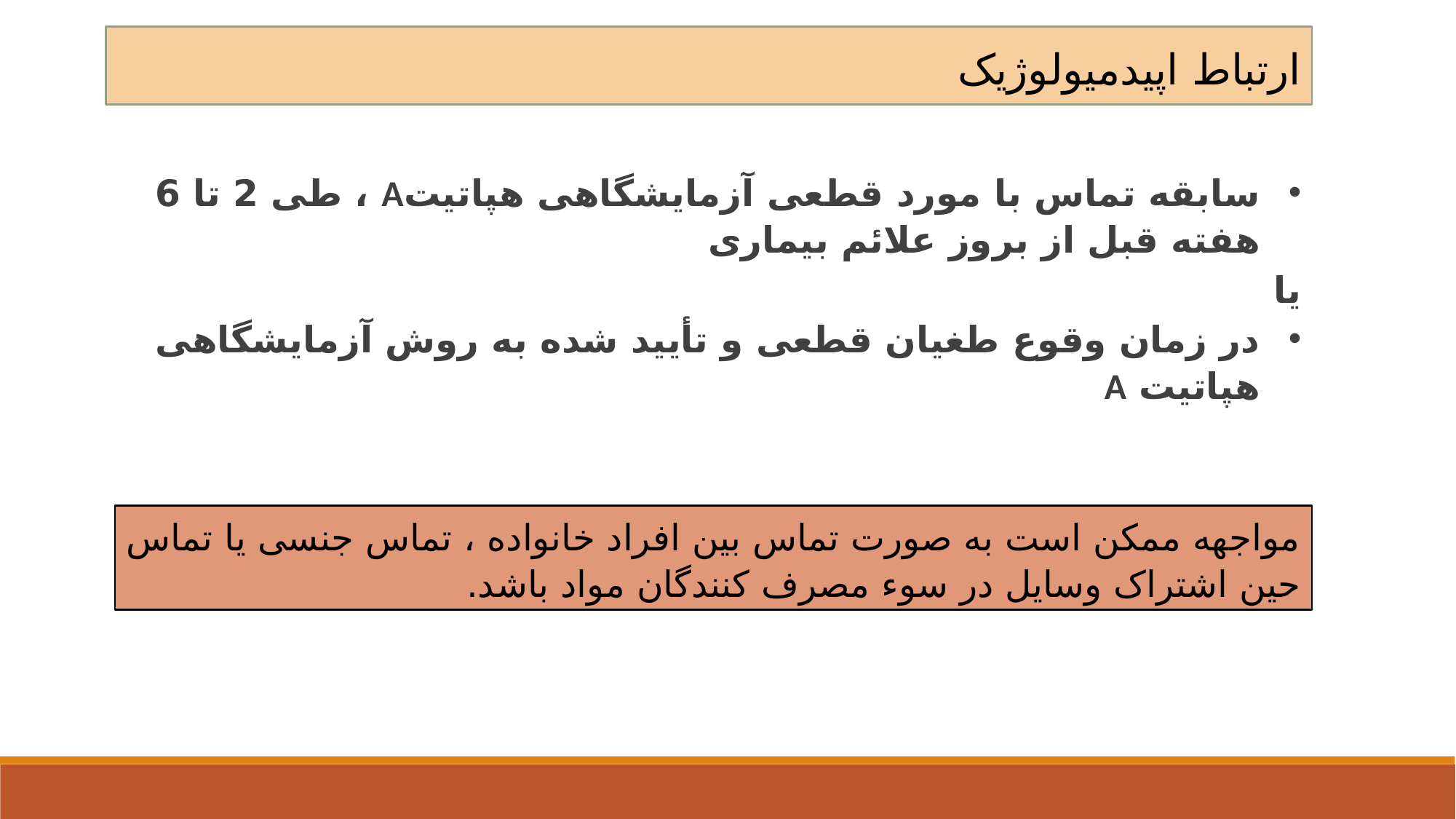

ارتباط اپیدمیولوژیک
سابقه تماس با مورد قطعی آزمایشگاهی هپاتیتA ، طی 2 تا 6 هفته قبل از بروز علائم بیماری
یا
در زمان وقوع طغیان قطعی و تأیید شده به روش آزمایشگاهی هپاتیت A

مواجهه ممکن است به صورت تماس بین افراد خانواده ، تماس جنسی یا تماس حین اشتراک وسایل در سوء مصرف کنندگان مواد باشد.